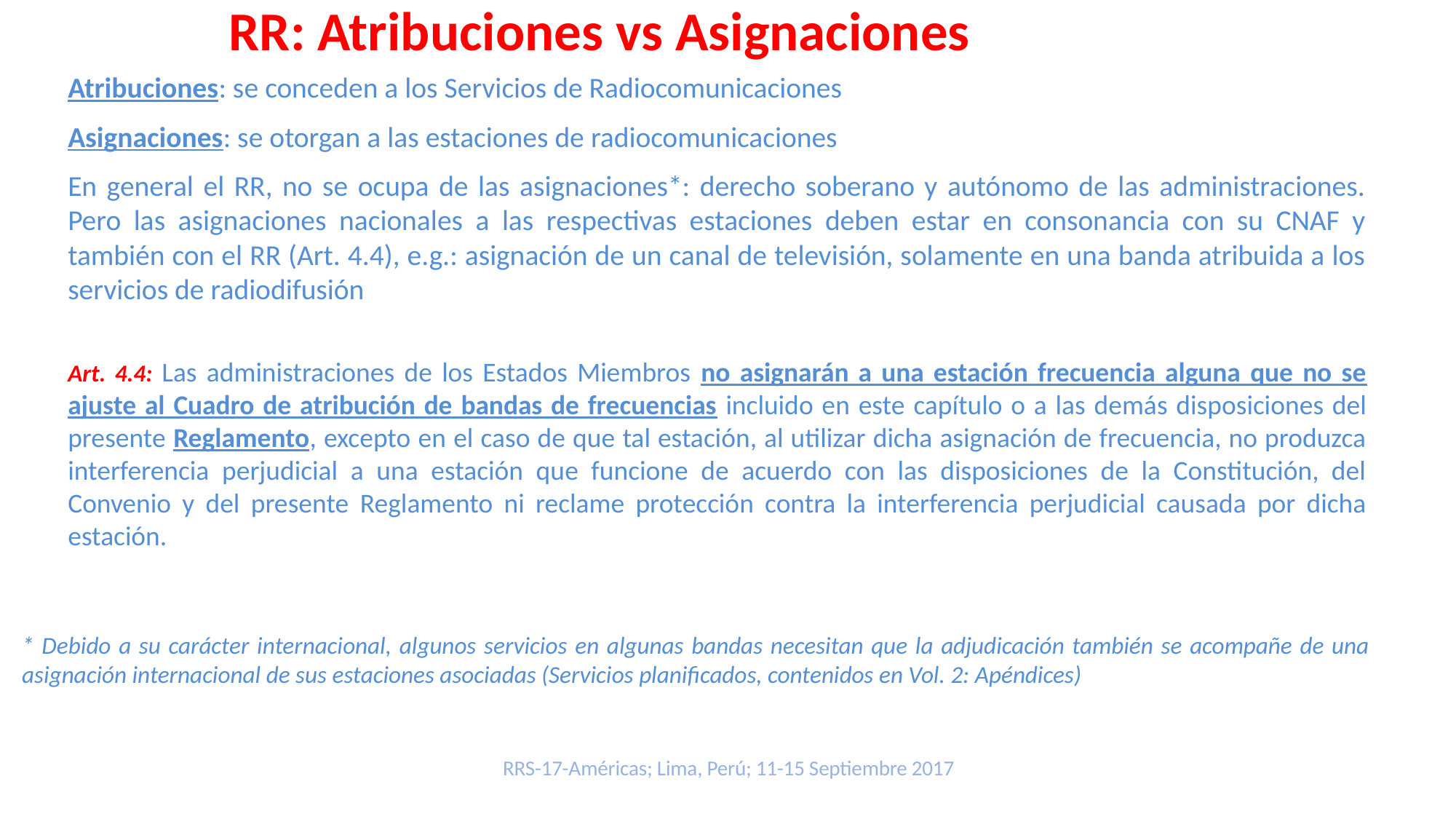

RR: Atribuciones vs Asignaciones
Atribuciones: se conceden a los Servicios de Radiocomunicaciones

Asignaciones: se otorgan a las estaciones de radiocomunicaciones

En general el RR, no se ocupa de las asignaciones*: derecho soberano y autónomo de las administraciones. Pero las asignaciones nacionales a las respectivas estaciones deben estar en consonancia con su CNAF y también con el RR (Art. 4.4), e.g.: asignación de un canal de televisión, solamente en una banda atribuida a los servicios de radiodifusión

Art. 4.4: Las administraciones de los Estados Miembros no asignarán a una estación frecuencia alguna que no se ajuste al Cuadro de atribución de bandas de frecuencias incluido en este capítulo o a las demás disposiciones del presente Reglamento, excepto en el caso de que tal estación, al utilizar dicha asignación de frecuencia, no produzca interferencia perjudicial a una estación que funcione de acuerdo con las disposiciones de la Constitución, del Convenio y del presente Reglamento ni reclame protección contra la interferencia perjudicial causada por dicha estación.

* Debido a su carácter internacional, algunos servicios en algunas bandas necesitan que la adjudicación también se acompañe de una asignación internacional de sus estaciones asociadas (Servicios planificados, contenidos en Vol. 2: Apéndices)
RRS-17-Américas; Lima, Perú; 11-15 Septiembre 2017